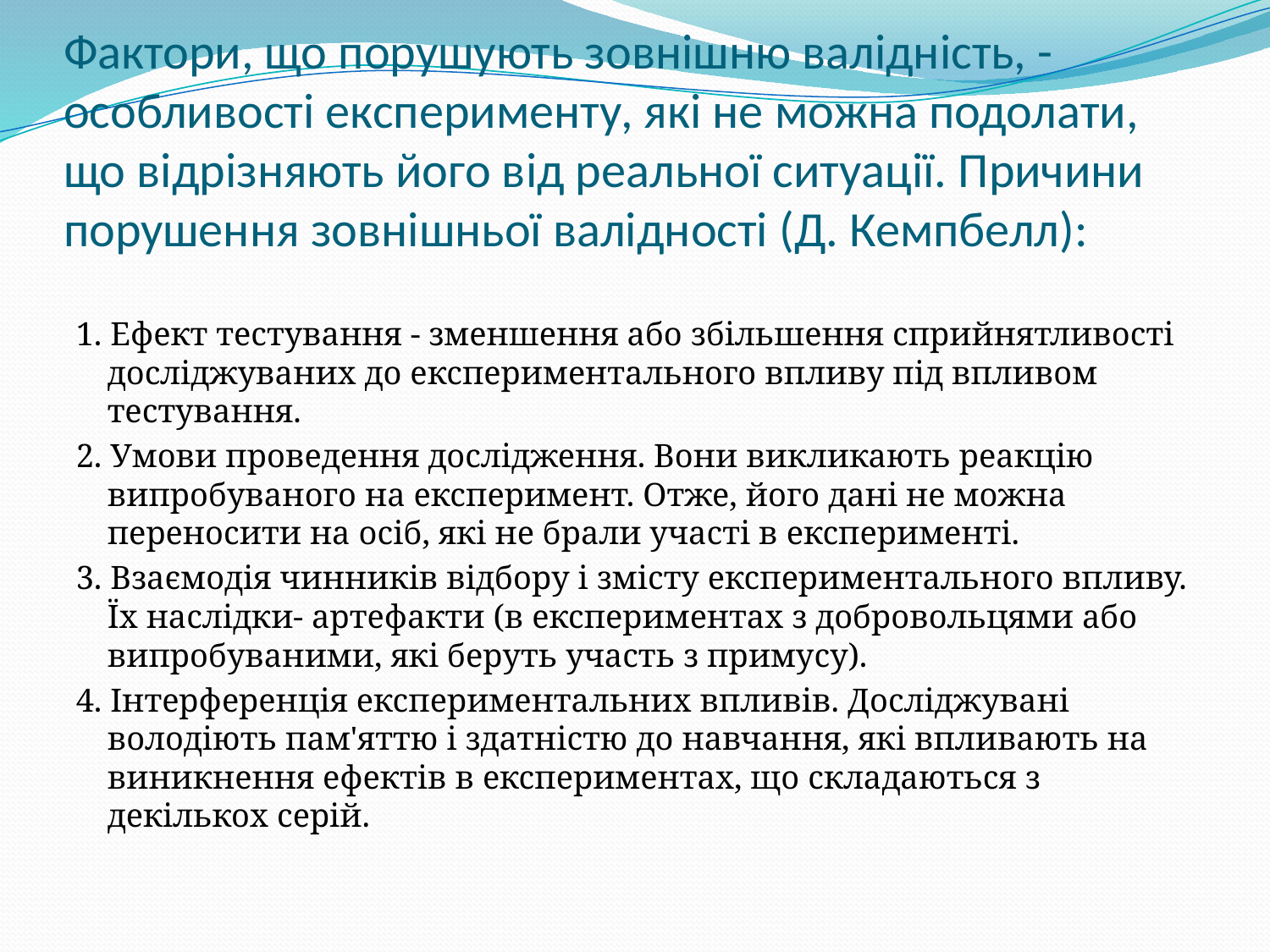

# Фактори, що порушують зовнішню валідність, - особливості експерименту, які не можна подолати, що відрізняють його від реальної ситуації. Причини порушення зовнішньої валідності (Д. Кемпбелл):
1. Ефект тестування - зменшення або збільшення сприйнятливості досліджуваних до експериментального впливу під впливом тестування.
2. Умови проведення дослідження. Вони викликають реакцію випробуваного на експеримент. Отже, його дані не можна переносити на осіб, які не брали участі в експерименті.
3. Взаємодія чинників відбору і змісту експериментального впливу. Їх наслідки- артефакти (в експериментах з добровольцями або випробуваними, які беруть участь з примусу).
4. Інтерференція експериментальних впливів. Досліджувані володіють пам'яттю і здатністю до навчання, які впливають на виникнення ефектів в експериментах, що складаються з декількох серій.